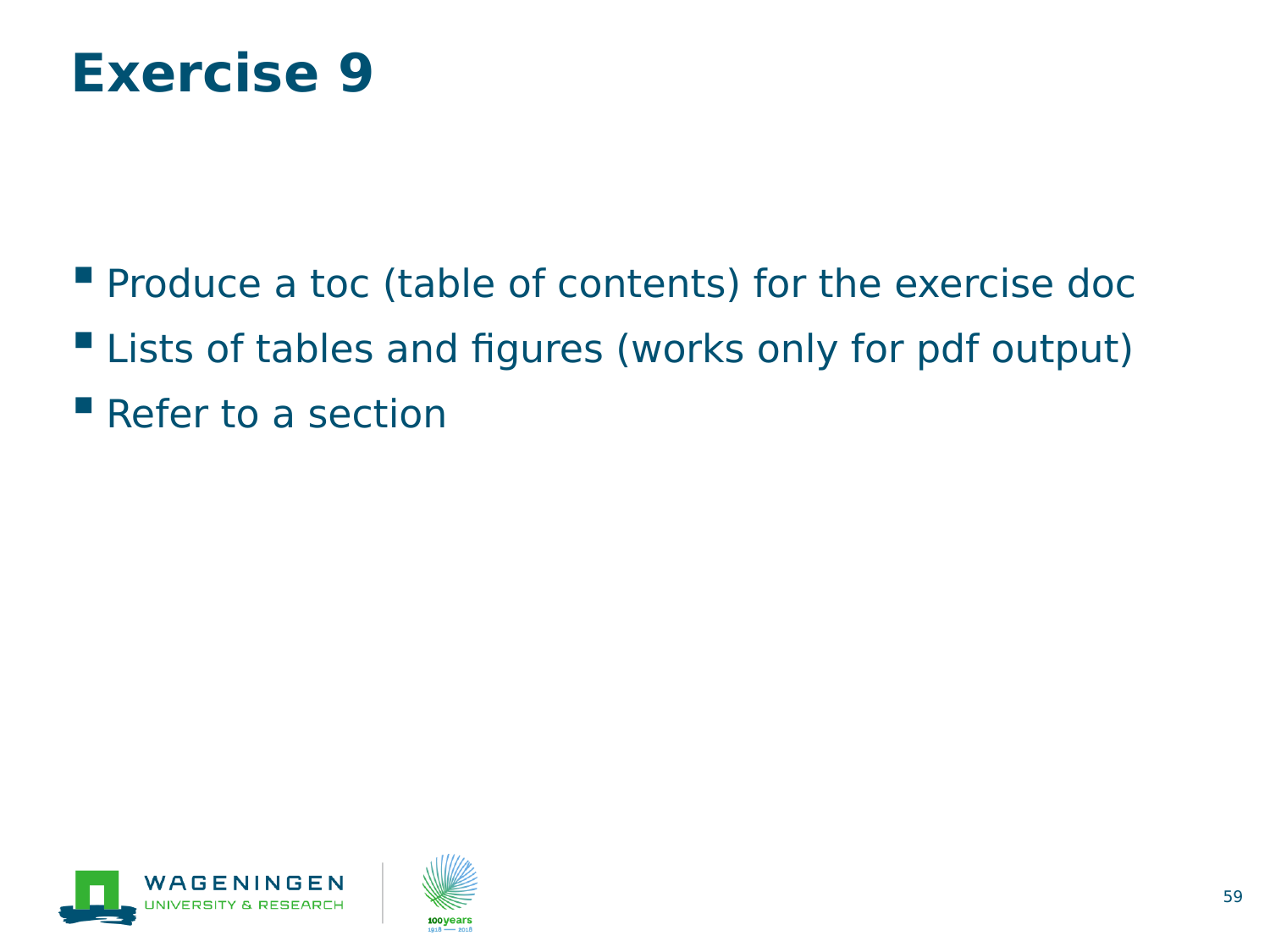

# Exercise 9
Produce a toc (table of contents) for the exercise doc
Lists of tables and figures (works only for pdf output)
Refer to a section

59